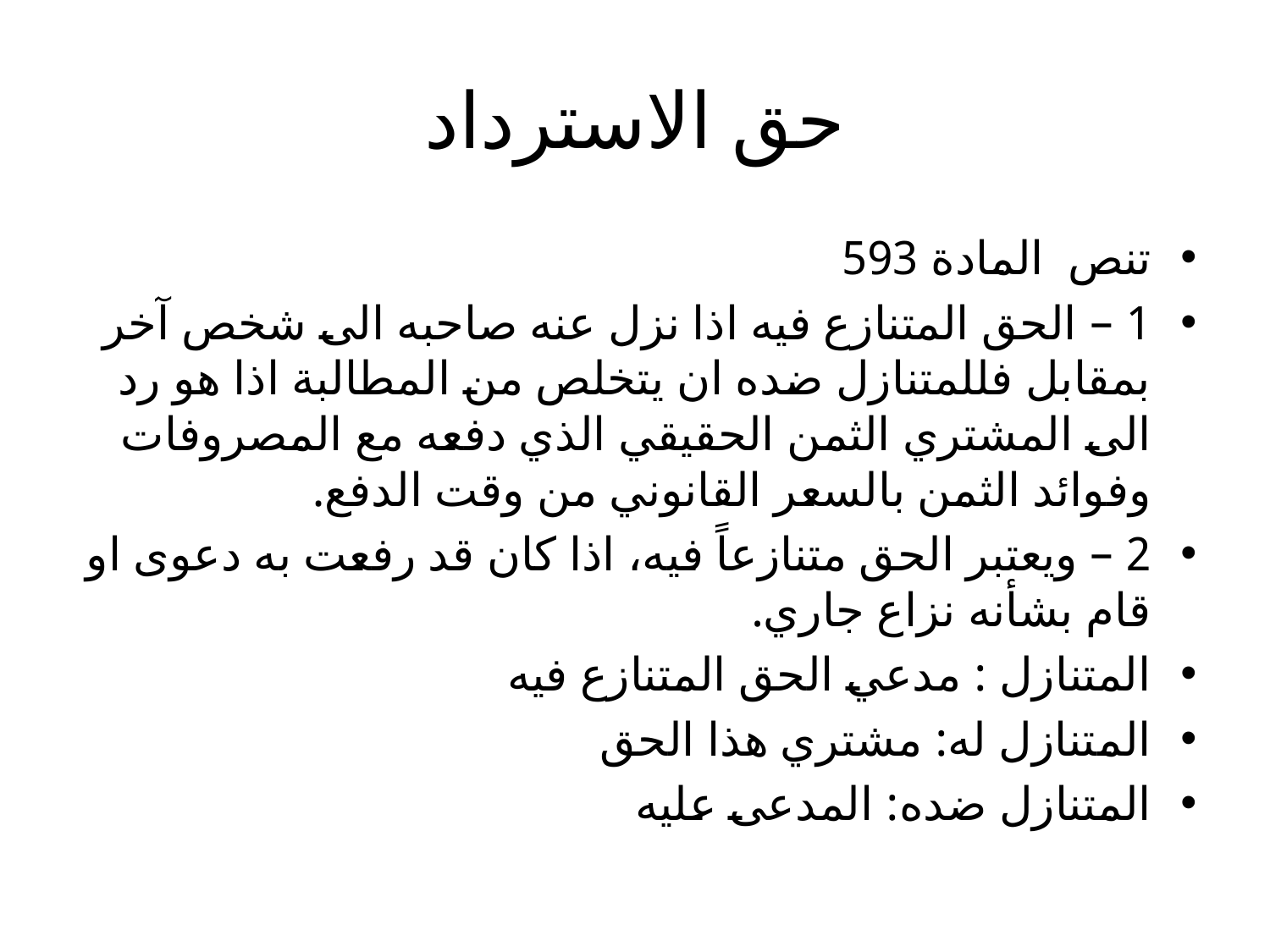

# حق الاسترداد
تنص  المادة 593
1 – الحق المتنازع فیه اذا نزل عنه صاحبه الى شخص آخر بمقابل فللمتنازل ضده ان يتخلص من المطالبة اذا ھو رد الى المشتري الثمن الحقیقي الذي دفعه مع المصروفات وفوائد الثمن بالسعر القانوني من وقت الدفع.
2 – ويعتبر الحق متنازعاً فیه، اذا كان قد رفعت به دعوى او قام بشأنه نزاع جاري.
المتنازل : مدعي الحق المتنازع فيه
المتنازل له: مشتري هذا الحق
المتنازل ضده: المدعى عليه